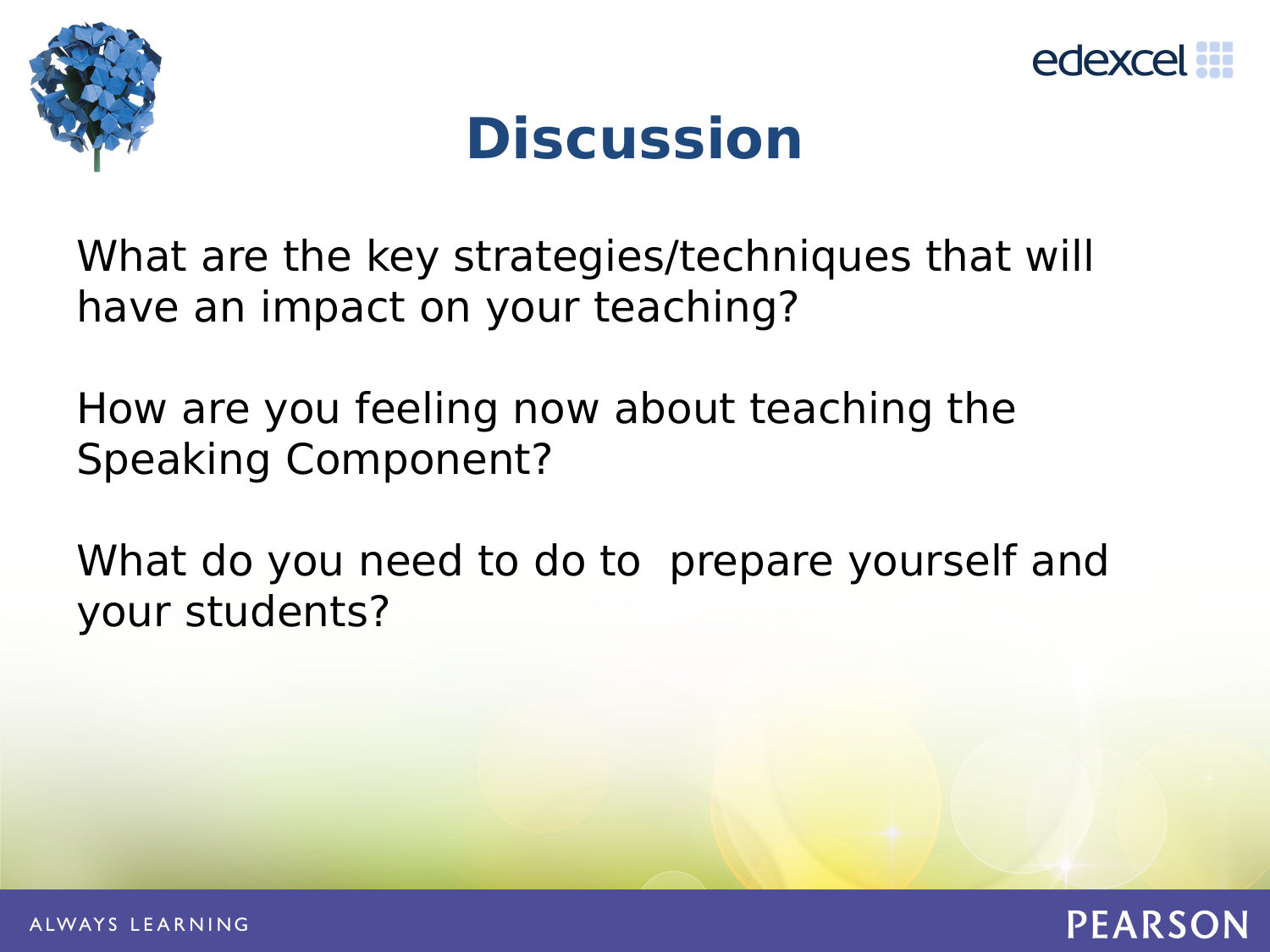

# Discussion
What are the key strategies/techniques that will have an impact on your teaching?

How are you feeling now about teaching the Speaking Component?

What do you need to do to  prepare yourself and your students?